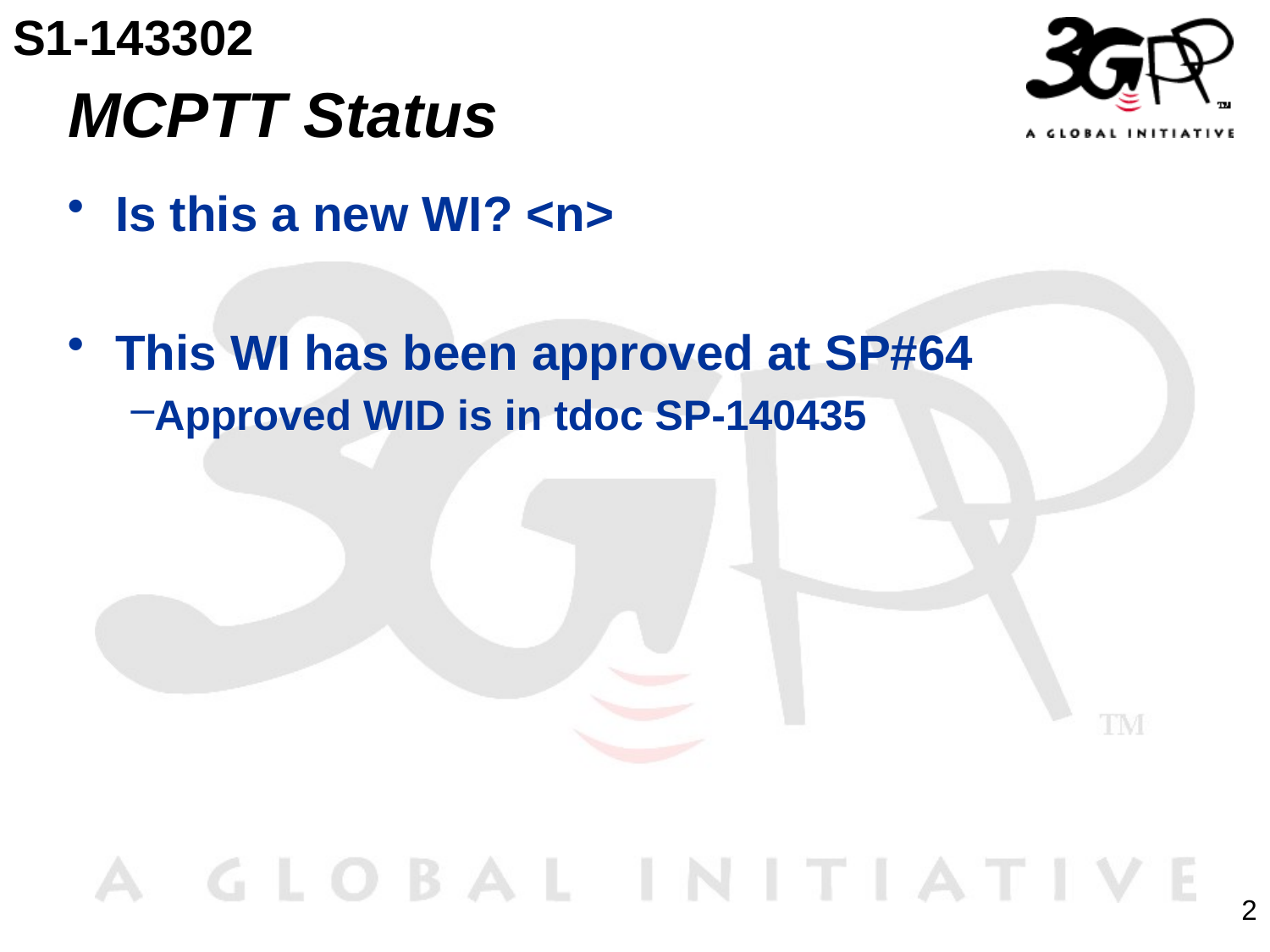

S1-143302

# MCPTT Status
Is this a new WI? <n>

This WI has been approved at SP#64
Approved WID is in tdoc SP-140435
2